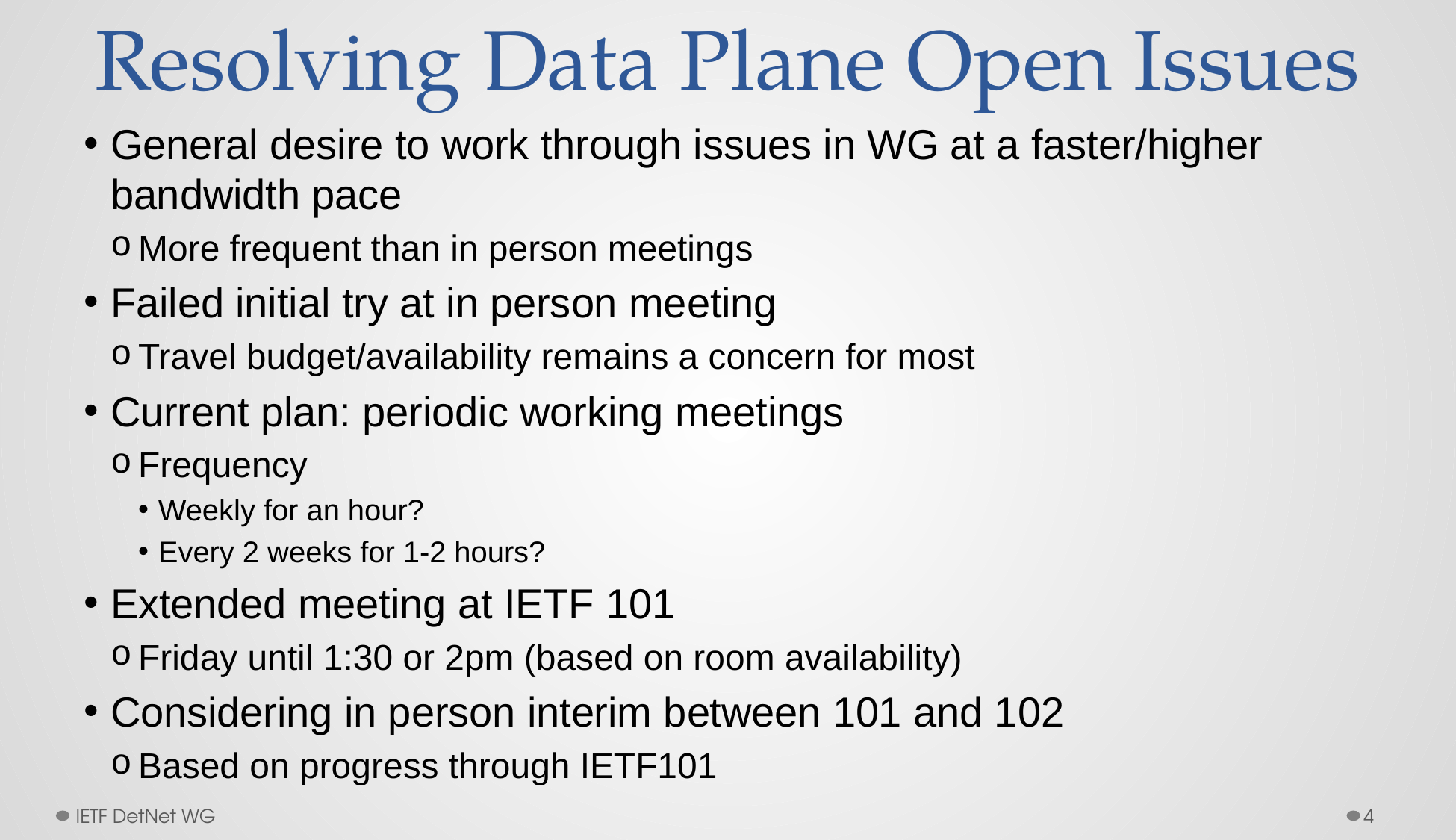

# Resolving Data Plane Open Issues
General desire to work through issues in WG at a faster/higher bandwidth pace
More frequent than in person meetings
Failed initial try at in person meeting
Travel budget/availability remains a concern for most
Current plan: periodic working meetings
Frequency
Weekly for an hour?
Every 2 weeks for 1-2 hours?
Extended meeting at IETF 101
Friday until 1:30 or 2pm (based on room availability)
Considering in person interim between 101 and 102
Based on progress through IETF101
IETF DetNet WG
4